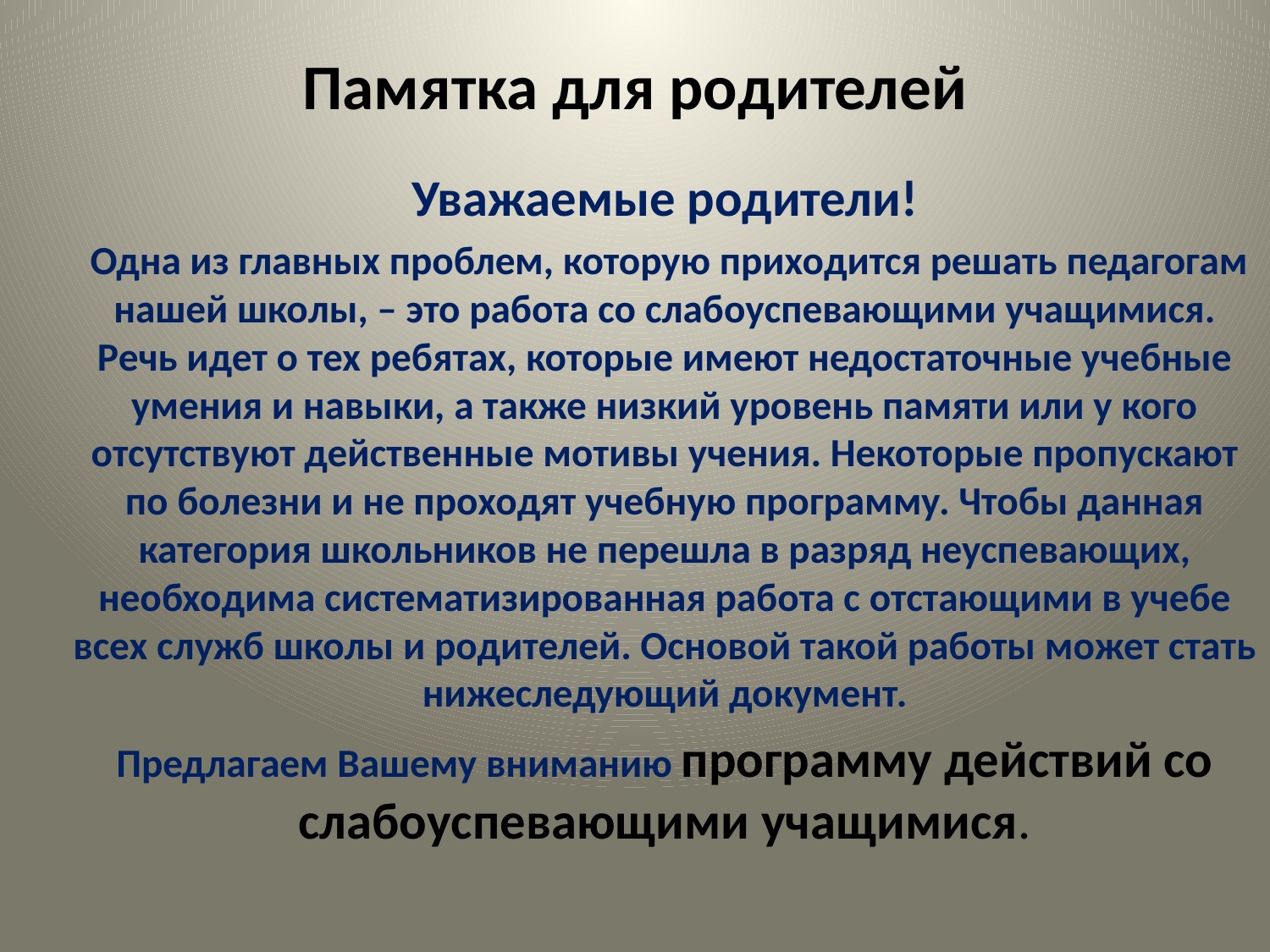

# Памятка для родителей
Уважаемые родители!
 Одна из главных проблем, которую приходится решать педагогам нашей школы, – это работа со слабоуспевающими учащимися. Речь идет о тех ребятах, которые имеют недостаточные учебные умения и навыки, а также низкий уровень памяти или у кого отсутствуют действенные мотивы учения. Некоторые пропускают по болезни и не проходят учебную программу. Чтобы данная категория школьников не перешла в разряд неуспевающих, необходима систематизированная работа с отстающими в учебе всех служб школы и родителей. Основой такой работы может стать нижеследующий документ.
Предлагаем Вашему вниманию программу действий со слабоуспевающими учащимися.